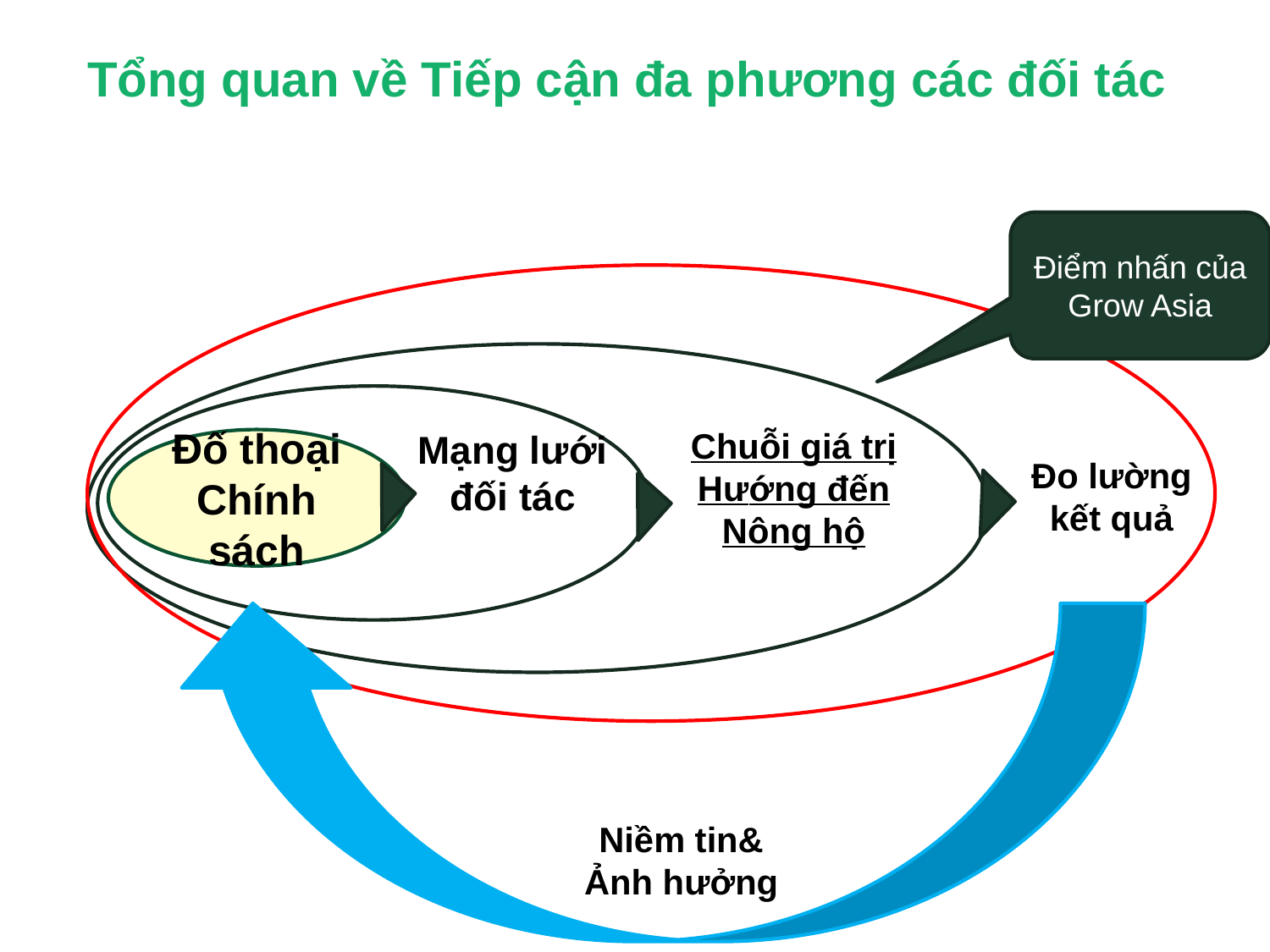

# Tổng quan về Tiếp cận đa phương các đối tác
Điểm nhấn của Grow Asia

Chuỗi giá trị Hướng đến Nông hộ
Mạng lưới đối tác
Đố thoại Chính sách
Đo lường kết quả

Niềm tin& Ảnh hưởng